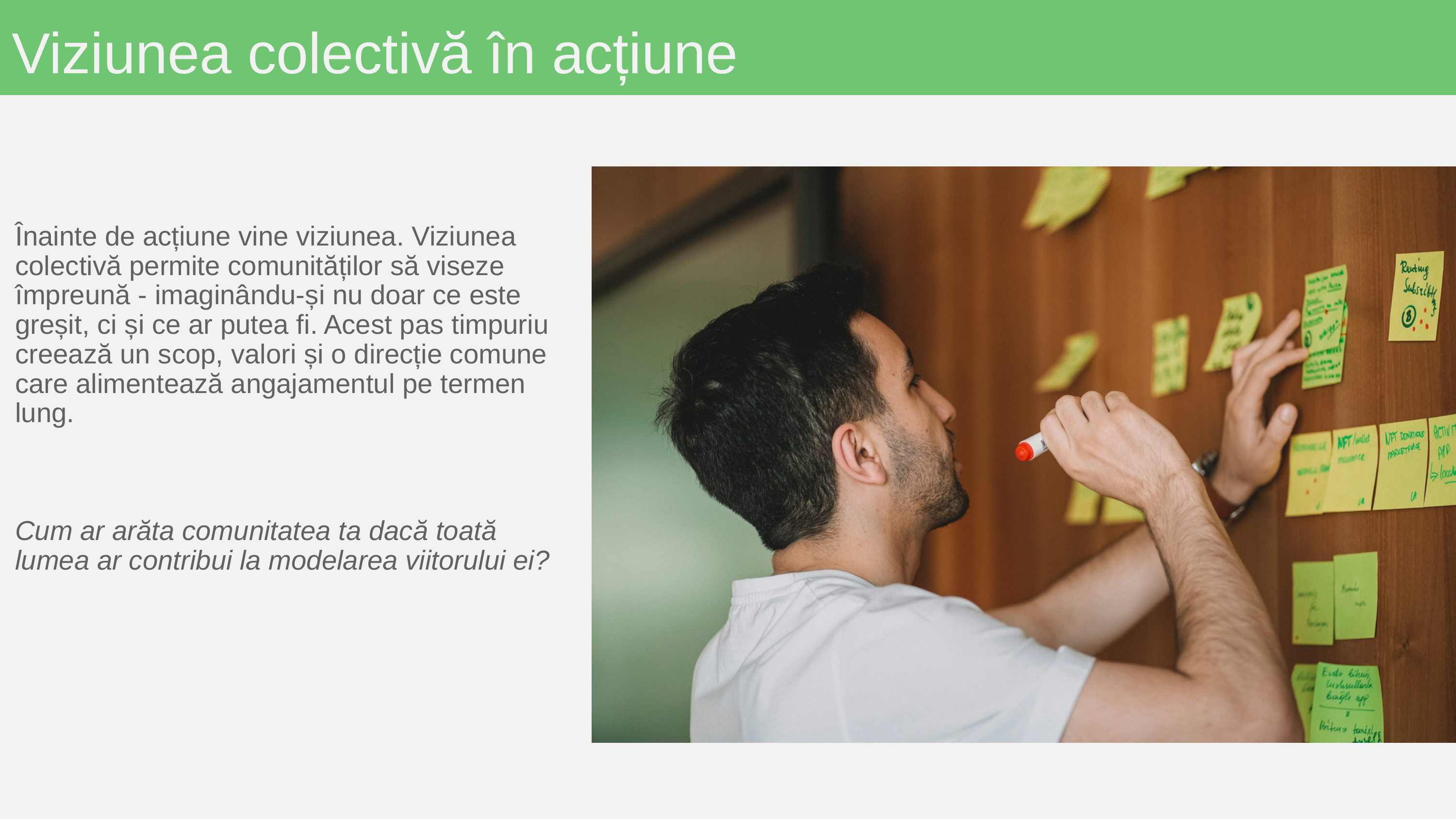

Viziunea colectivă în acțiune

Înainte de acțiune vine viziunea. Viziunea colectivă permite comunităților să viseze împreună - imaginându-și nu doar ce este greșit, ci și ce ar putea fi. Acest pas timpuriu creează un scop, valori și o direcție comune care alimentează angajamentul pe termen lung.

Cum ar arăta comunitatea ta dacă toată lumea ar contribui la modelarea viitorului ei?